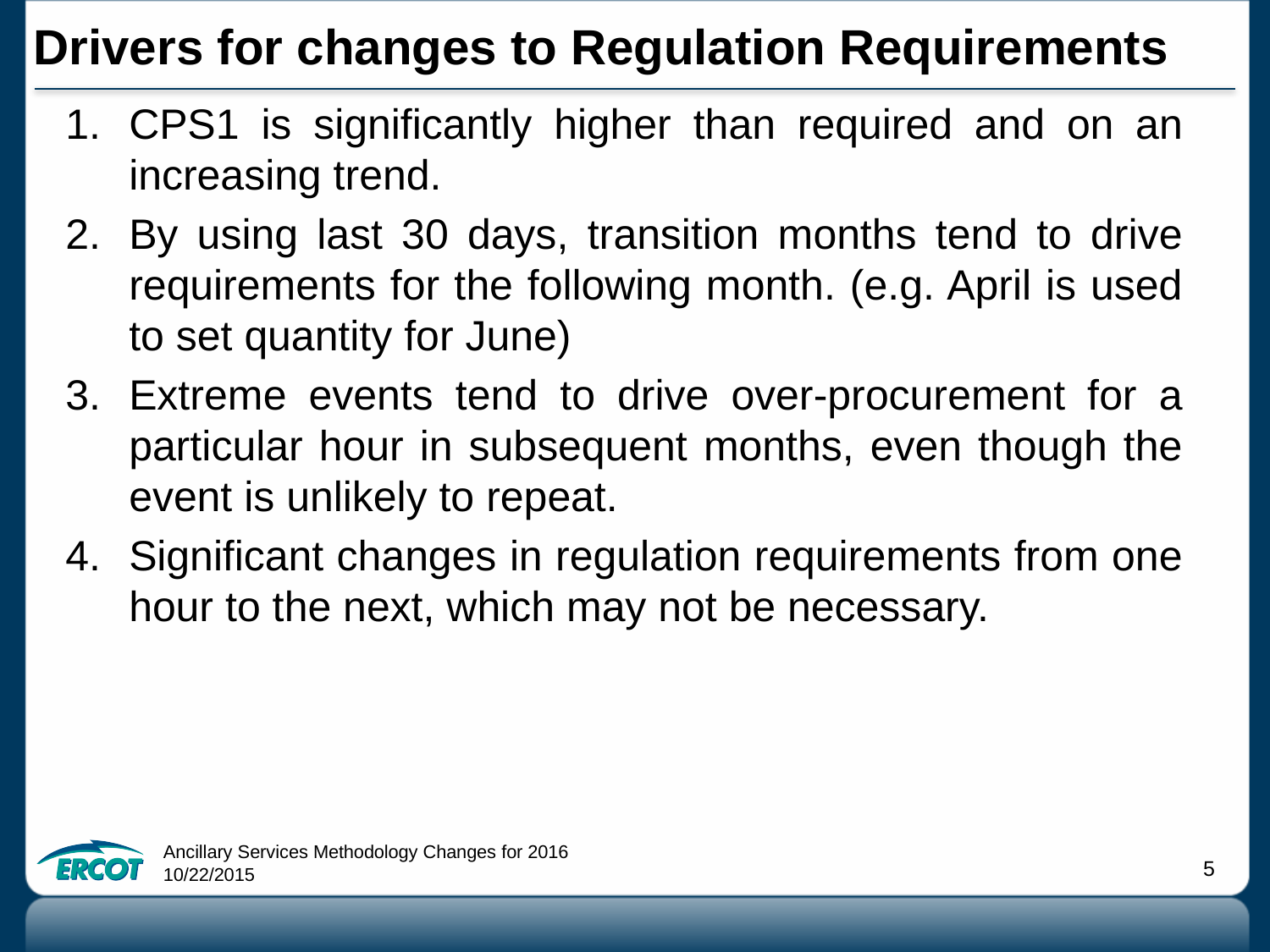

# Drivers for changes to Regulation Requirements
CPS1 is significantly higher than required and on an increasing trend.
By using last 30 days, transition months tend to drive requirements for the following month. (e.g. April is used to set quantity for June)
Extreme events tend to drive over-procurement for a particular hour in subsequent months, even though the event is unlikely to repeat.
Significant changes in regulation requirements from one hour to the next, which may not be necessary.